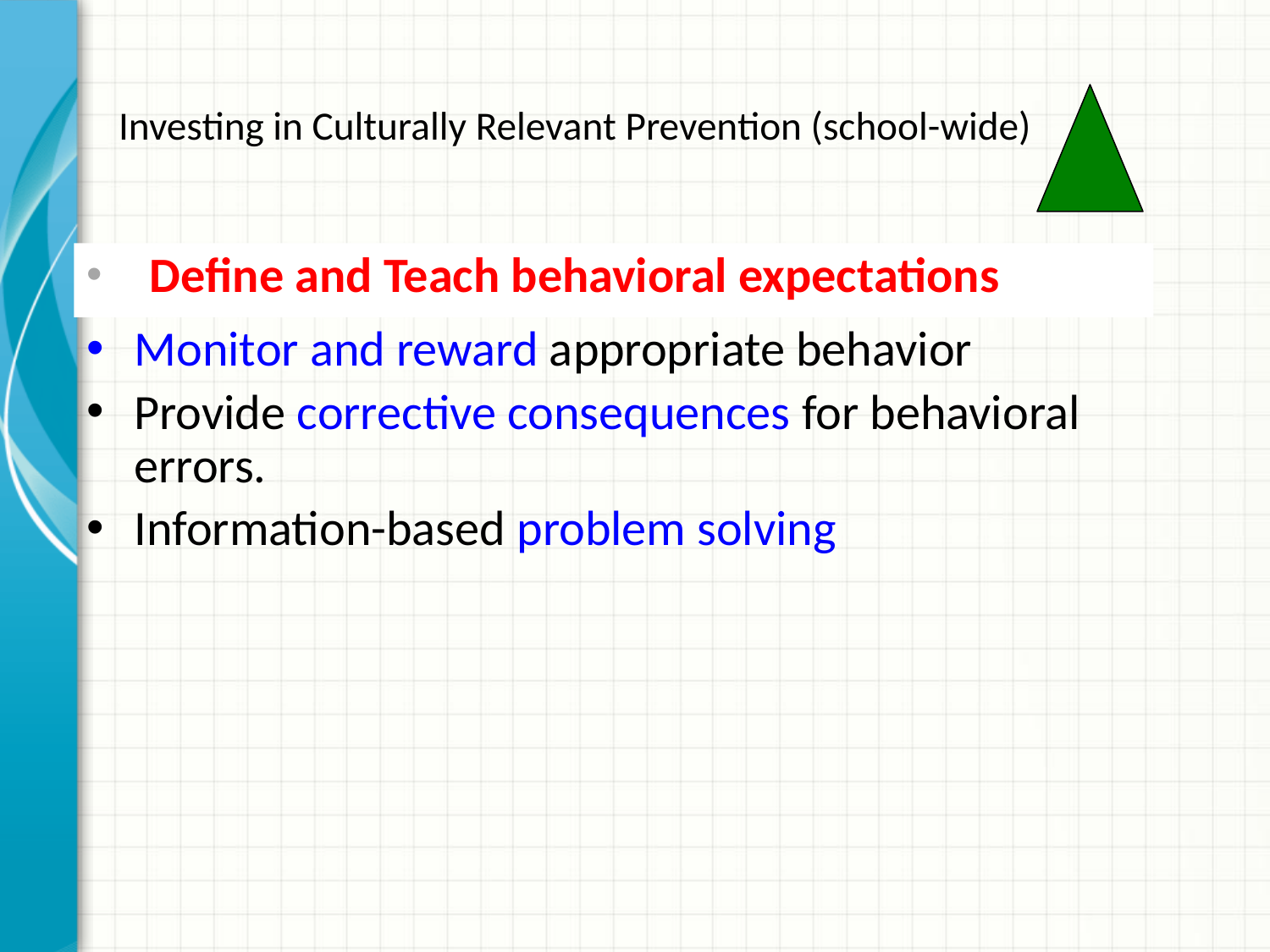

Investing in Culturally Relevant Prevention (school-wide)

Define and Teach behavioral expectations

Define and Teach behavioral expectations
Monitor and reward appropriate behavior
Provide corrective consequences for behavioral errors.
Information-based problem solving